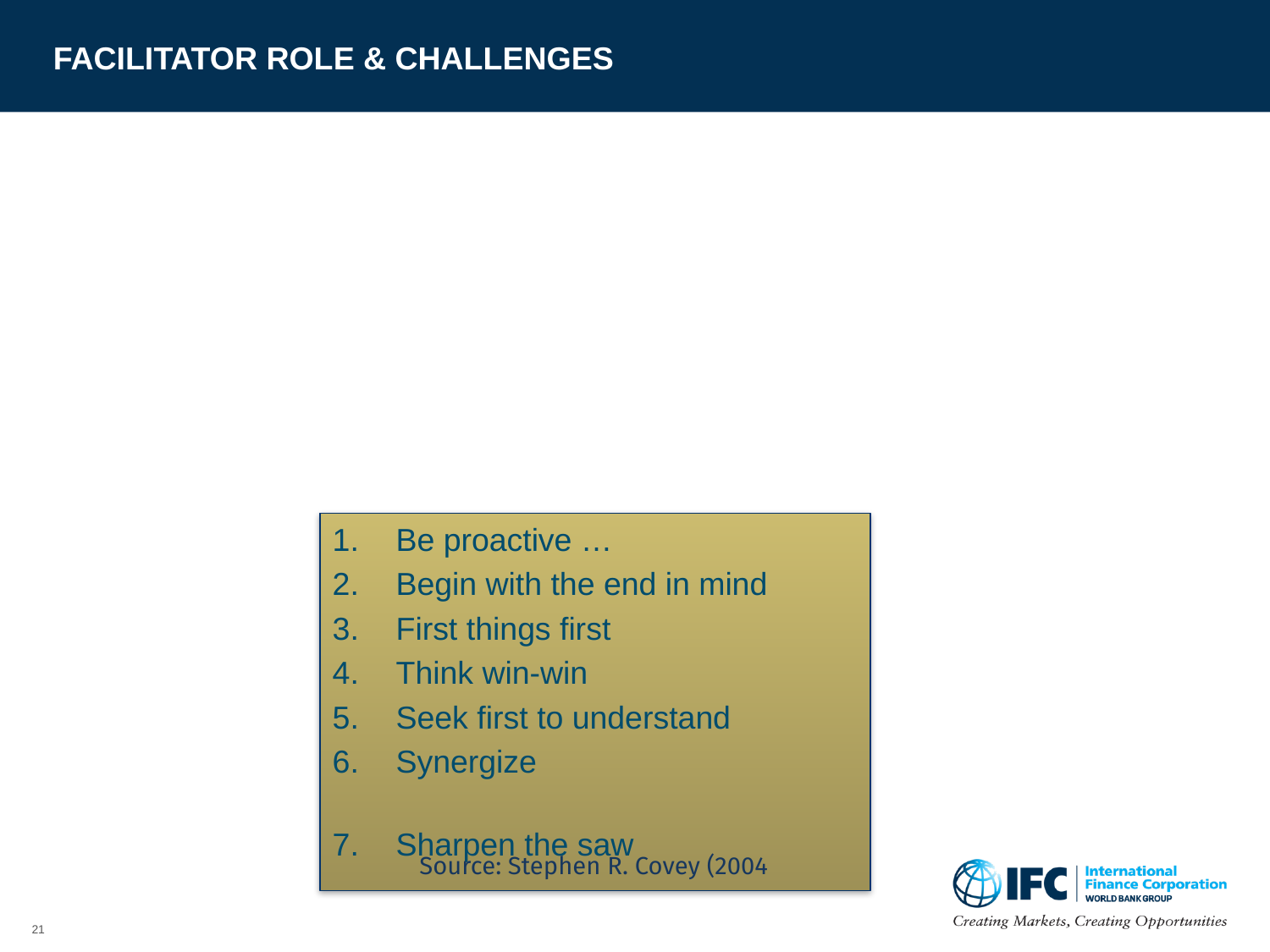

# Facilitator role & Challenges

Be proactive …
Begin with the end in mind
First things first
Think win-win
Seek first to understand
Synergize
Sharpen the saw
Source: Stephen R. Covey (2004

21